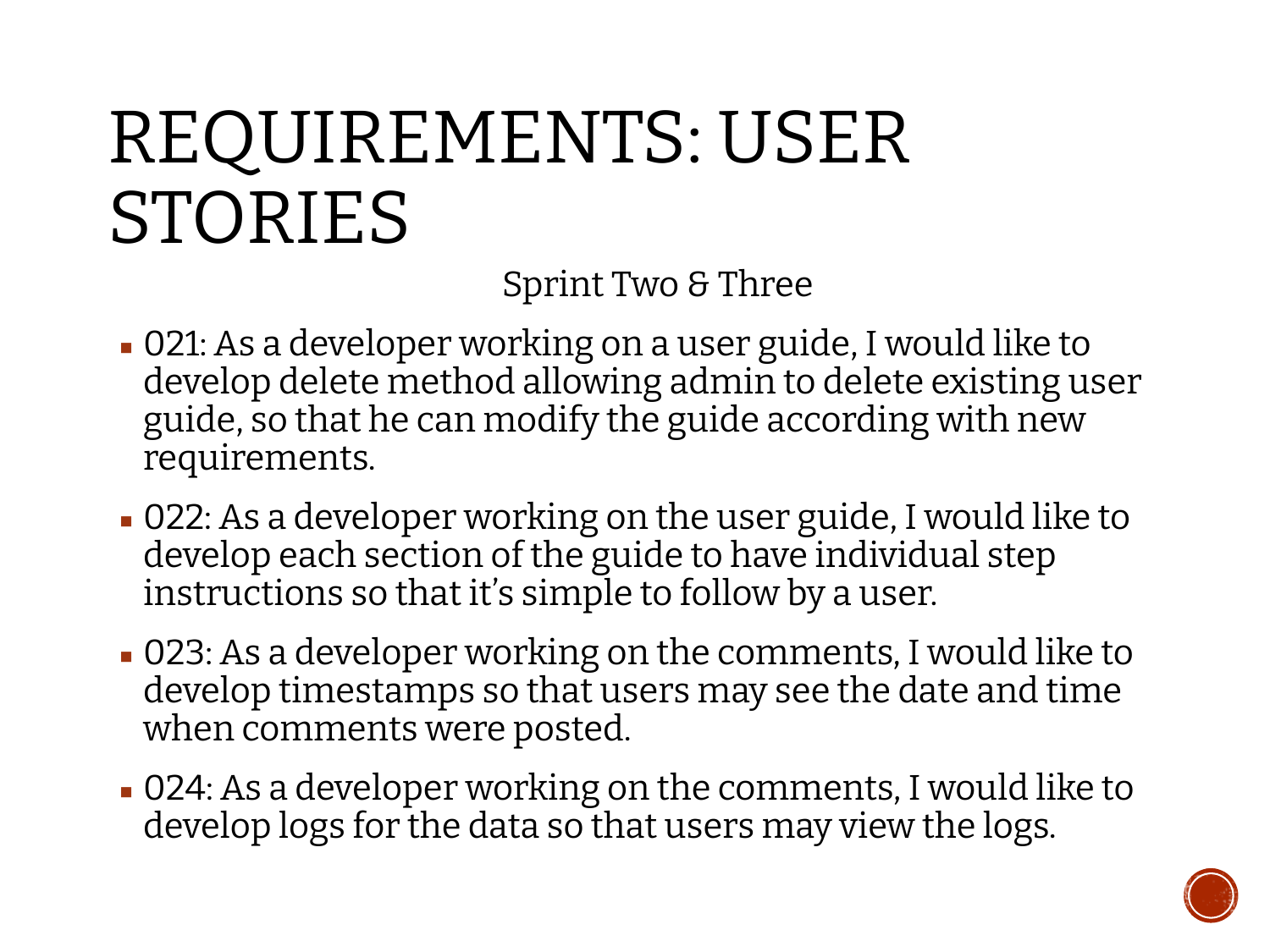

# REQUIREMENTS: USER STORIES
Sprint Two & Three
021: As a developer working on a user guide, I would like to develop delete method allowing admin to delete existing user guide, so that he can modify the guide according with new requirements.
022: As a developer working on the user guide, I would like to develop each section of the guide to have individual step instructions so that it’s simple to follow by a user.
023: As a developer working on the comments, I would like to develop timestamps so that users may see the date and time when comments were posted.
024: As a developer working on the comments, I would like to develop logs for the data so that users may view the logs.